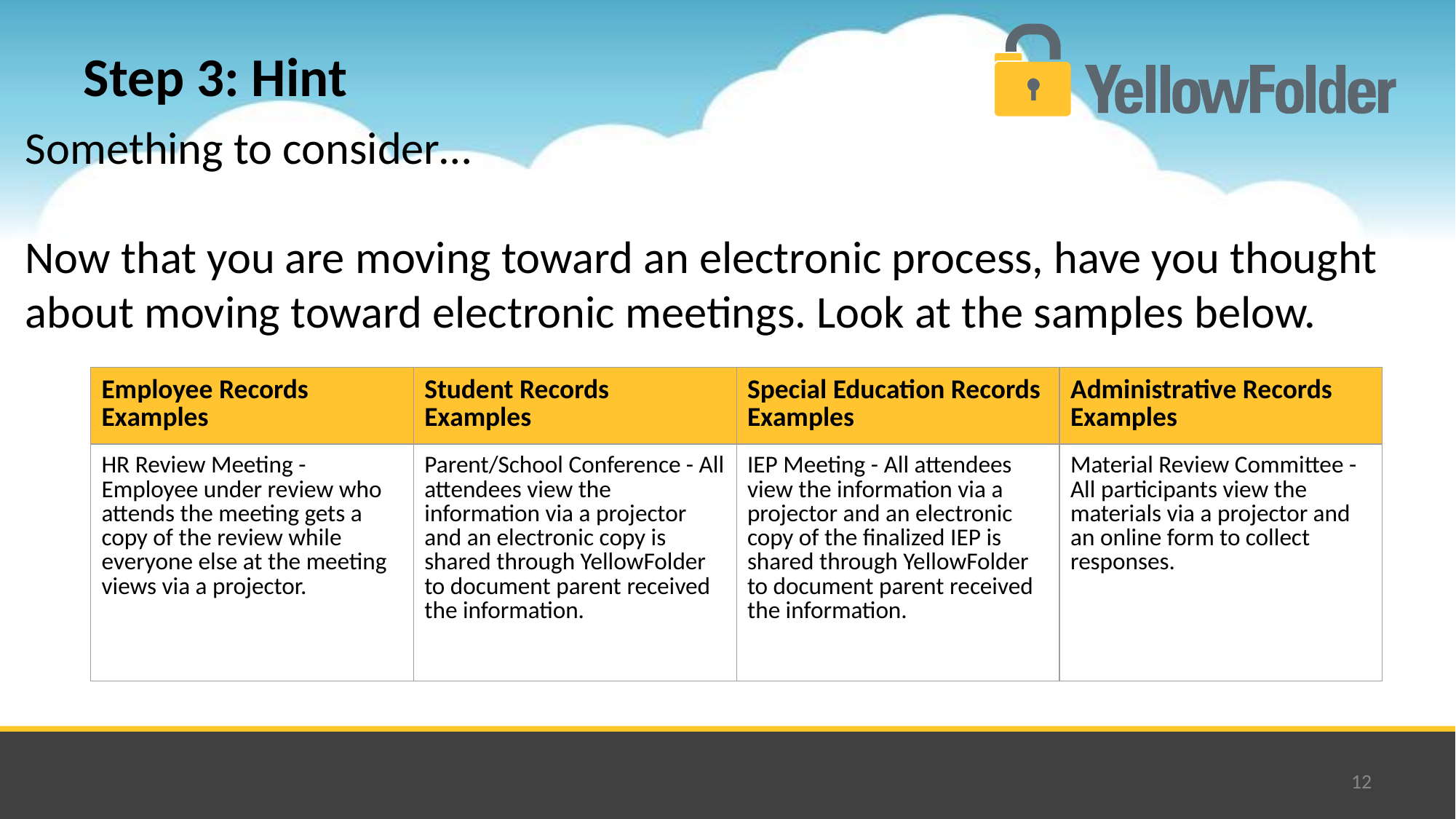

# Step 3: Hint
Something to consider…

Now that you are moving toward an electronic process, have you thought about moving toward electronic meetings. Look at the samples below.

| Employee Records Examples | Student Records Examples | Special Education Records Examples | Administrative Records Examples |
| --- | --- | --- | --- |
| HR Review Meeting - Employee under review who attends the meeting gets a copy of the review while everyone else at the meeting views via a projector. | Parent/School Conference - All attendees view the information via a projector and an electronic copy is shared through YellowFolder to document parent received the information. | IEP Meeting - All attendees view the information via a projector and an electronic copy of the finalized IEP is shared through YellowFolder to document parent received the information. | Material Review Committee - All participants view the materials via a projector and an online form to collect responses. |
|  |  |  |  |
|  |  |  |  |
12